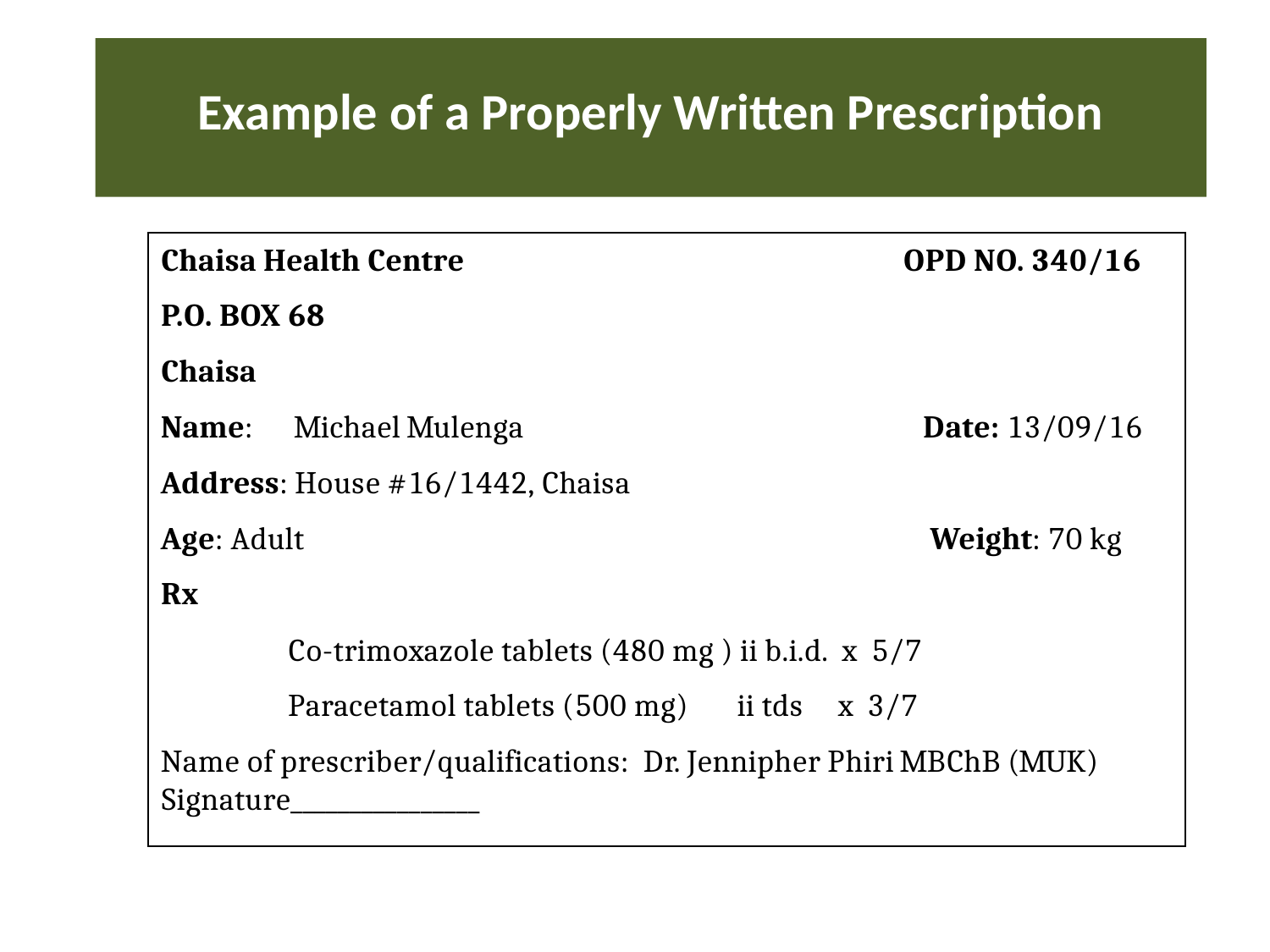

# Example of a Properly Written Prescription
Chaisa Health Centre                                                               OPD NO. 340/16
P.O. BOX 68
Chaisa
Name:  	 Michael Mulenga                                            	Date: 13/09/16
Address: House #16/1442, Chaisa
Age: Adult              					 Weight: 70 kg
Rx
	Co-trimoxazole tablets (480 mg ) ii b.i.d.  x  5/7
	Paracetamol tablets (500 mg)       ii tds     x  3/7
Name of prescriber/qualifications:  Dr. Jennipher Phiri MBChB (MUK) Signature________________